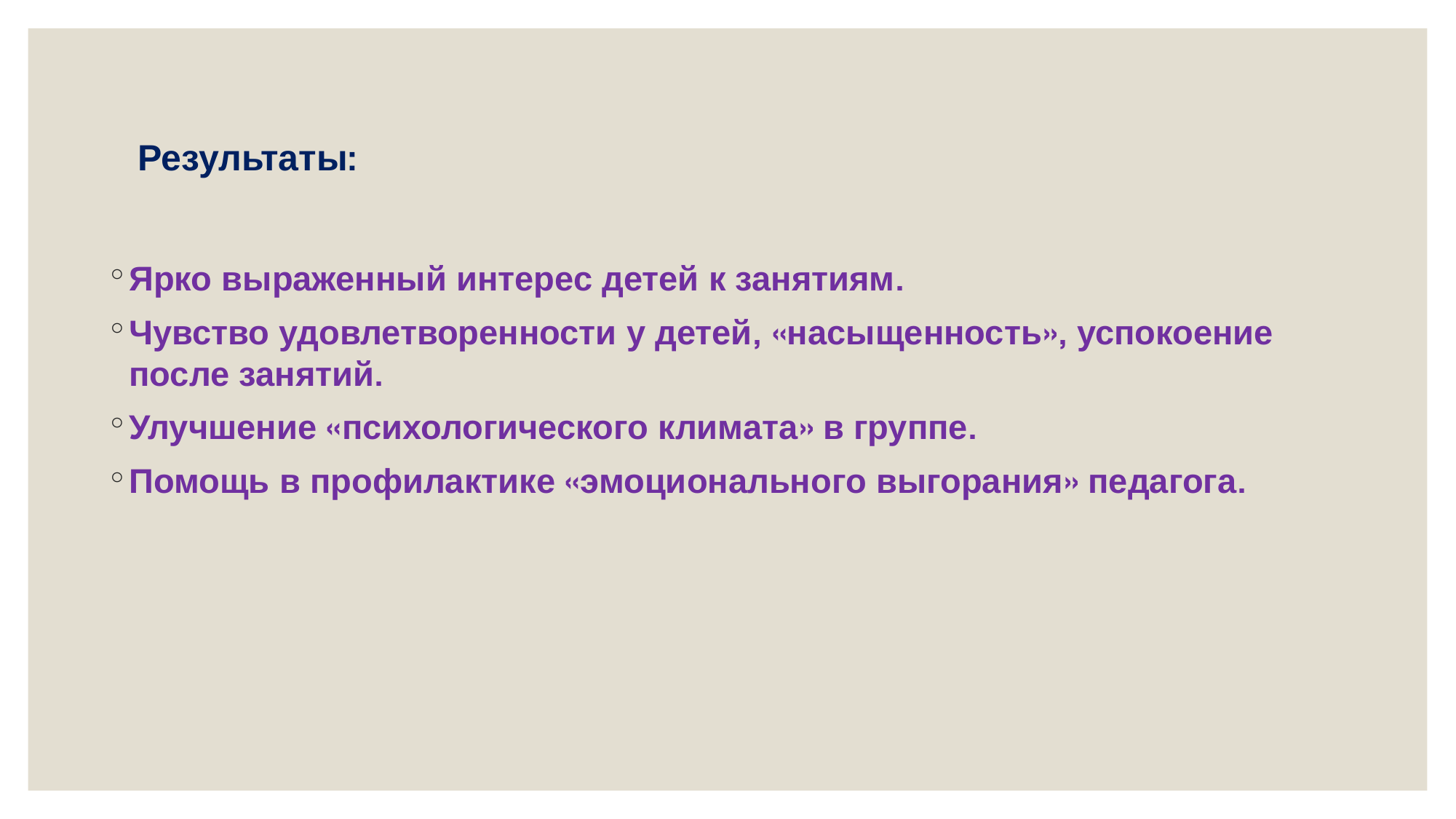

# Результаты:
Ярко выраженный интерес детей к занятиям.
Чувство удовлетворенности у детей, «насыщенность», успокоение после занятий.
Улучшение «психологического климата» в группе.
Помощь в профилактике «эмоционального выгорания» педагога.